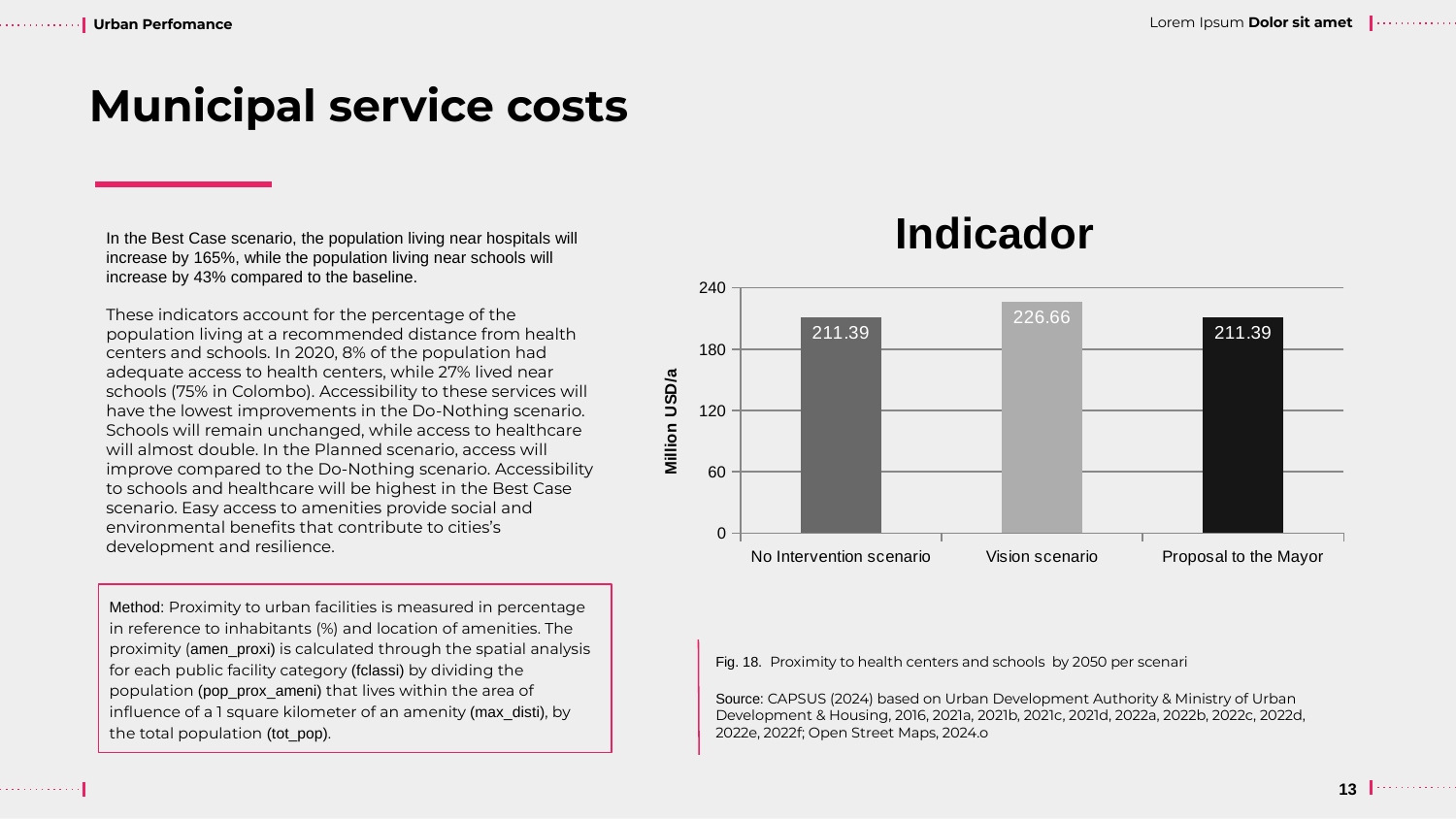

Municipal service costs

### Chart

| Category | Indicador |
|---|---|
| No Intervention scenario | 211.39 |
| Vision scenario | 226.66 |
| Proposal to the Mayor | 211.39 |